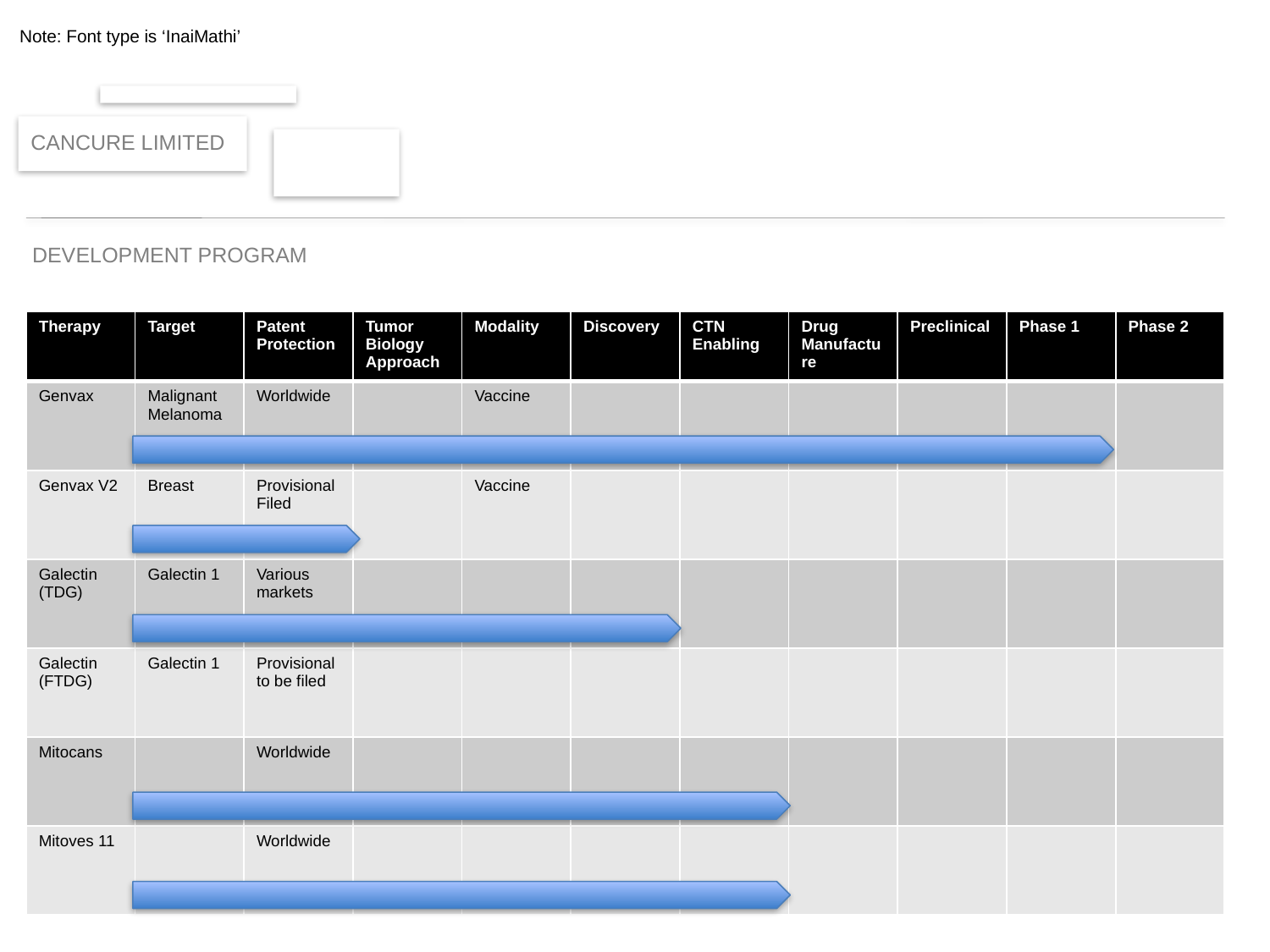

Note: Font type is ‘InaiMathi’

CANCURE LIMITED

DEVELOPMENT PROGRAM
| Therapy | Target | Patent Protection | Tumor Biology Approach | Modality | Discovery | CTN Enabling | Drug Manufacture | Preclinical | Phase 1 | Phase 2 |
| --- | --- | --- | --- | --- | --- | --- | --- | --- | --- | --- |
| Genvax | Malignant Melanoma | Worldwide |  | Vaccine |  |  |  |  |  |  |
| Genvax V2 | Breast | Provisional Filed |  | Vaccine |  |  |  |  |  |  |
| Galectin (TDG) | Galectin 1 | Various markets |  |  |  |  |  |  |  |  |
| Galectin (FTDG) | Galectin 1 | Provisional to be filed |  |  |  |  |  |  |  |  |
| Mitocans |  | Worldwide |  |  |  |  |  |  |  |  |
| Mitoves 11 |  | Worldwide |  |  |  |  |  |  |  |  |